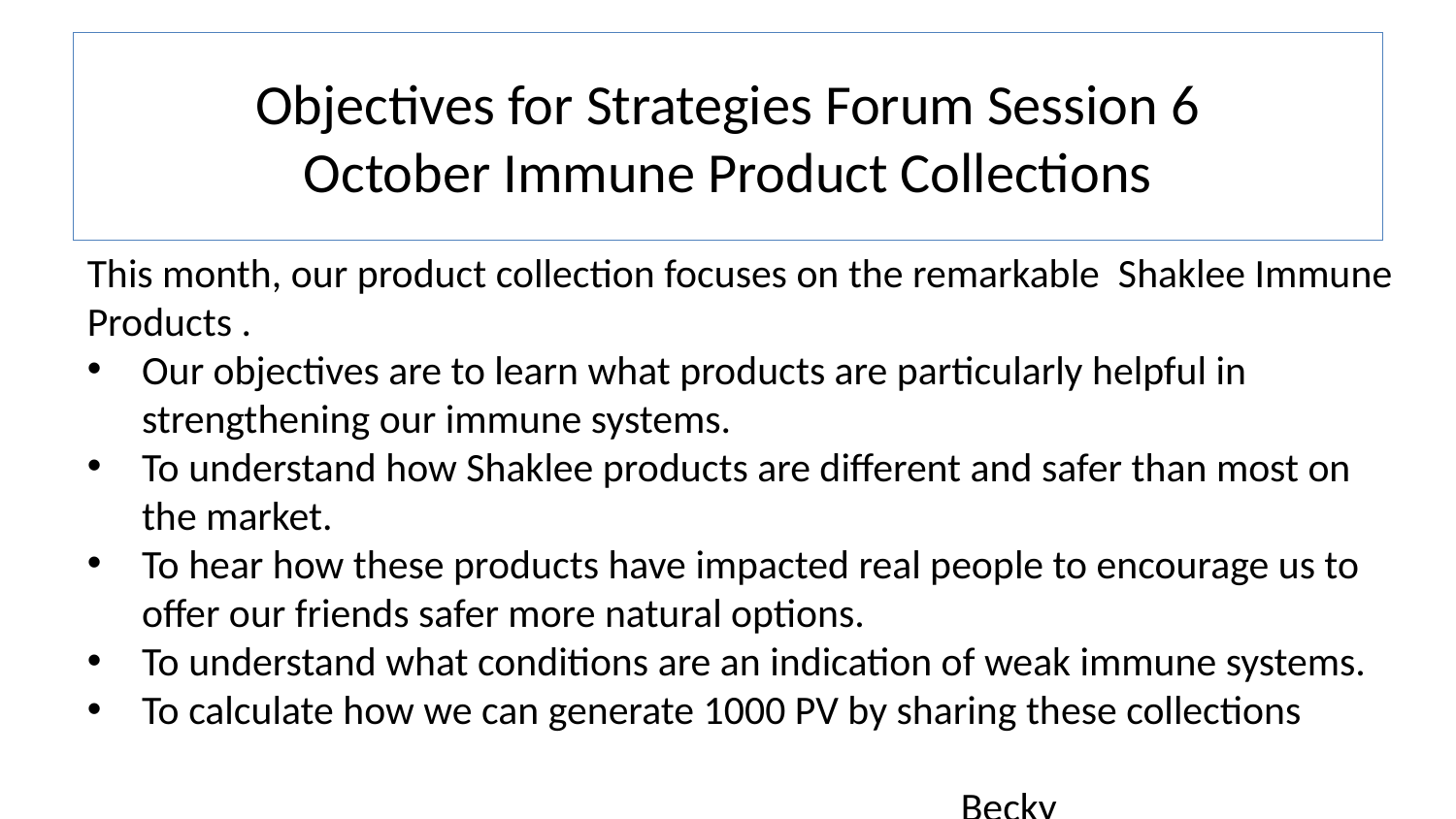

# Objectives for Strategies Forum Session 6 October Immune Product Collections
This month, our product collection focuses on the remarkable  Shaklee Immune Products .
Our objectives are to learn what products are particularly helpful in strengthening our immune systems.
To understand how Shaklee products are different and safer than most on the market.
To hear how these products have impacted real people to encourage us to offer our friends safer more natural options.
To understand what conditions are an indication of weak immune systems.
To calculate how we can generate 1000 PV by sharing these collections
															Becky